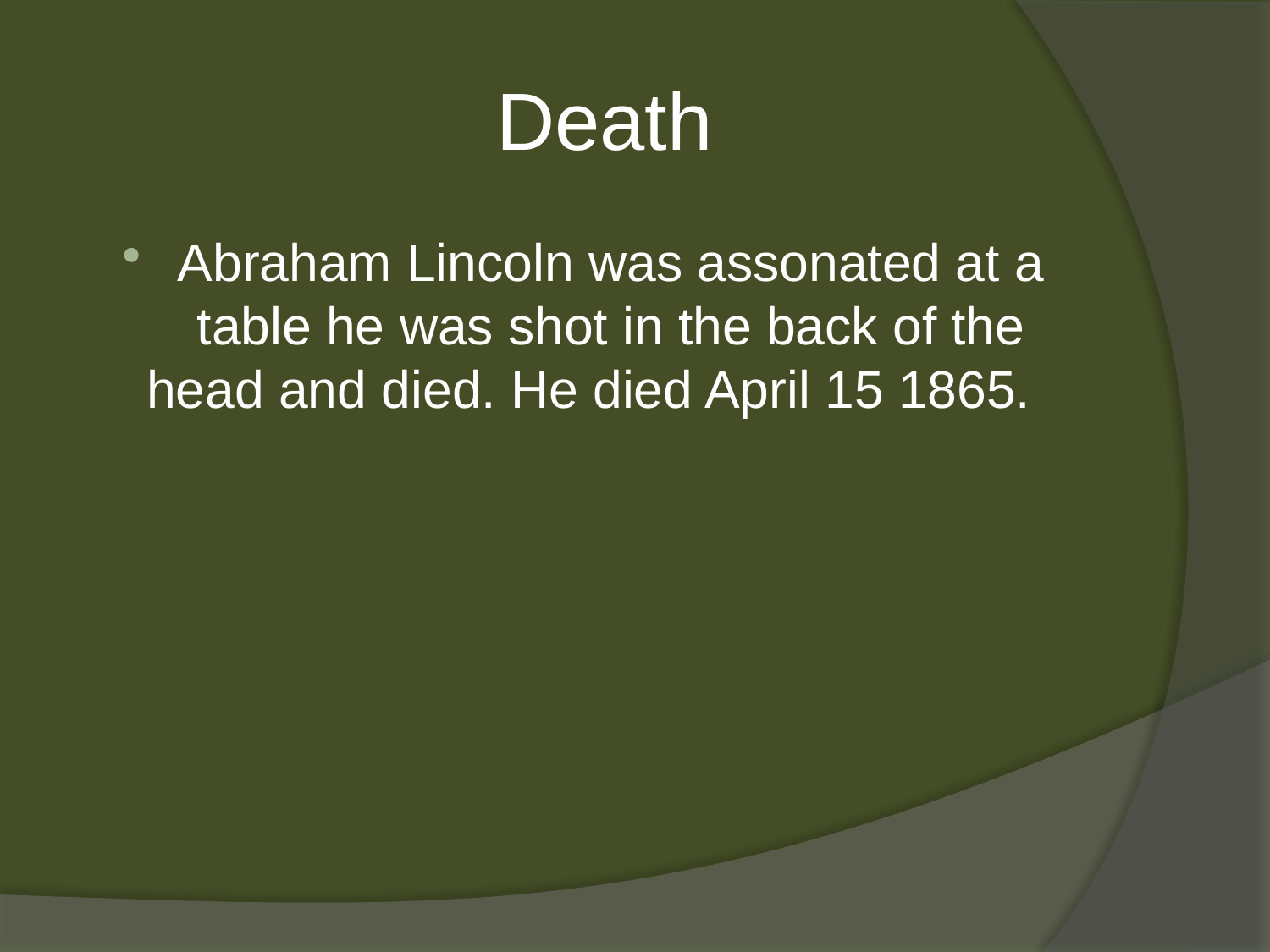

# Death
Abraham Lincoln was assonated at a table he was shot in the back of the head and died. He died April 15 1865.